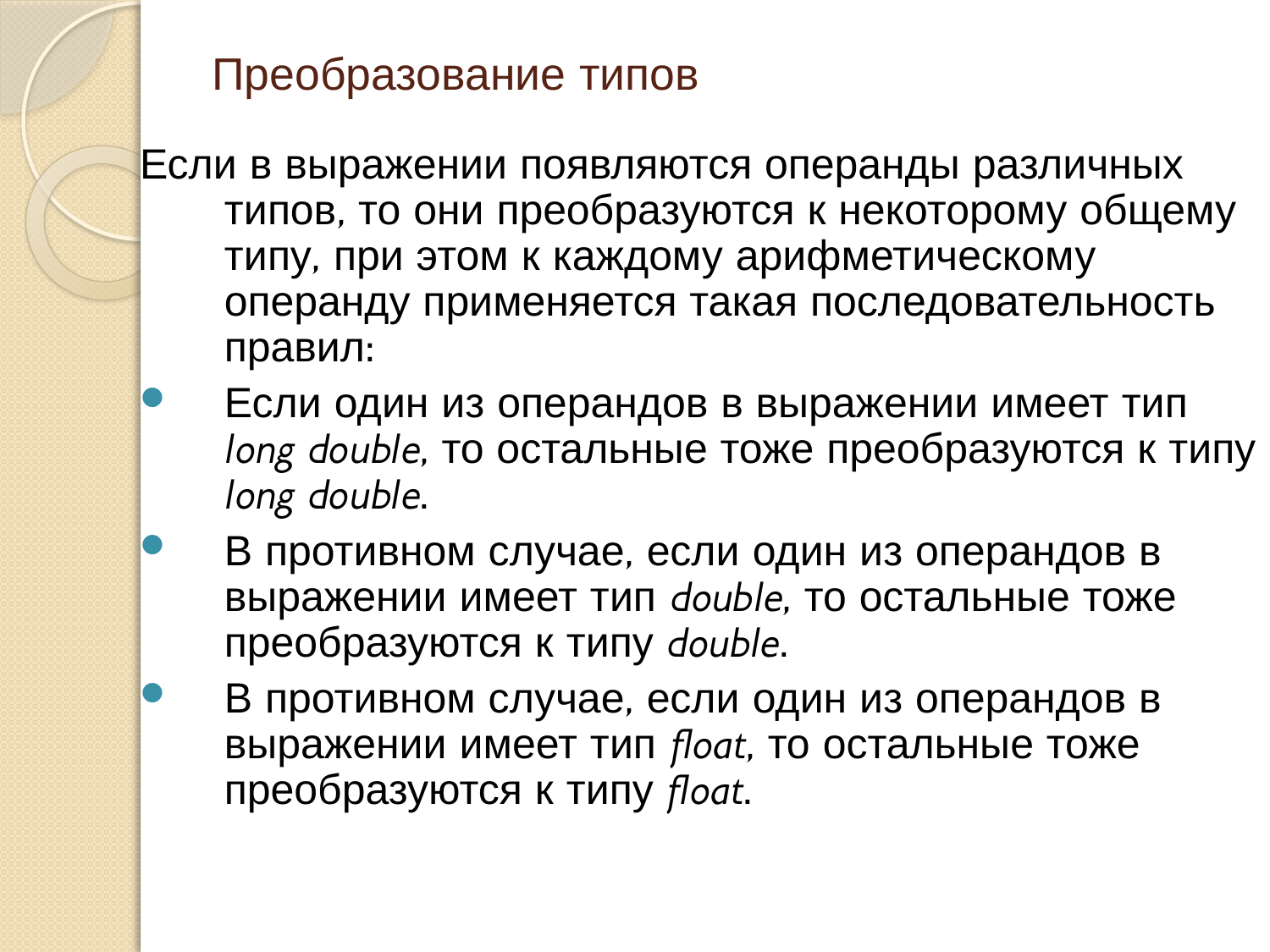

Преобразование типов
Если в выражении появляются операнды различных типов, то они преобразуются к некоторому общему типу, при этом к каждому арифметическому операнду применяется такая последовательность правил:
Если один из операндов в выражении имеет тип long double, то остальные тоже преобразуются к типу long double.
В противном случае, если один из операндов в выражении имеет тип double, то остальные тоже преобразуются к типу double.
В противном случае, если один из операндов в выражении имеет тип float, то остальные тоже преобразуются к типу float.